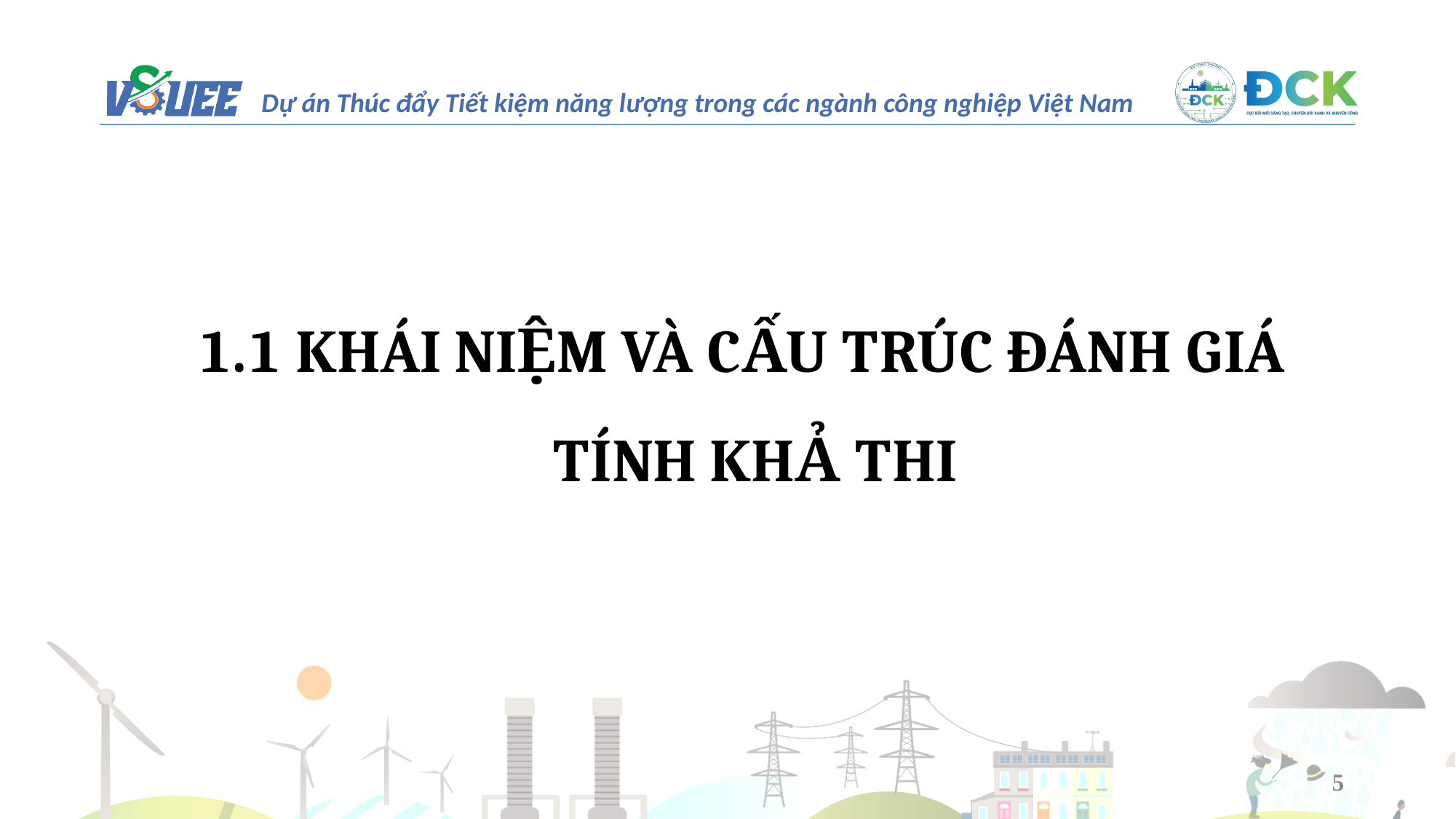

1.1 KHÁI NIỆM VÀ CẤU TRÚC ĐÁNH GIÁ TÍNH KHẢ THI
5